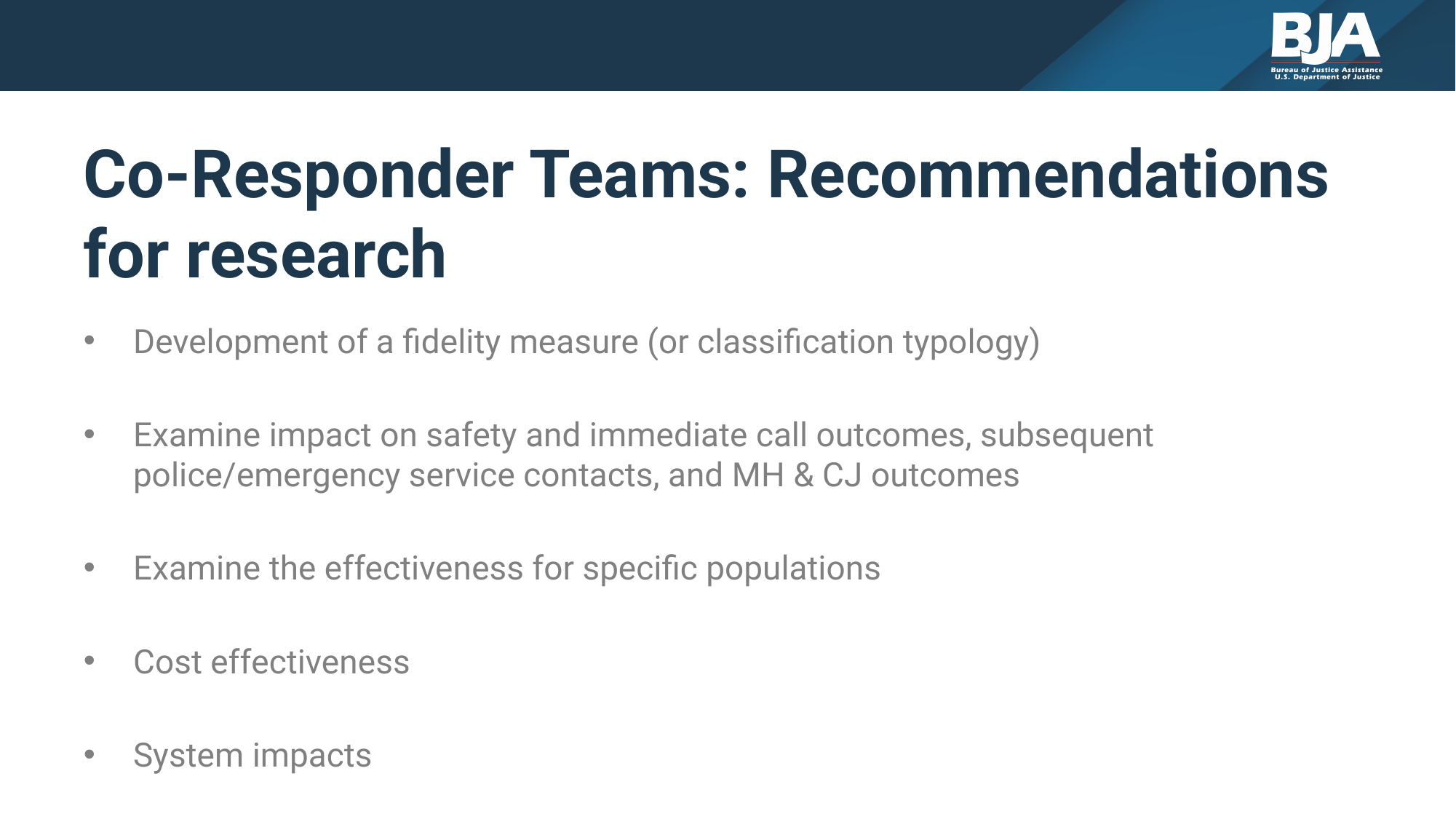

# Co-Responder Teams: Recommendations for research
Development of a fidelity measure (or classification typology)

Examine impact on safety and immediate call outcomes, subsequent police/emergency service contacts, and MH & CJ outcomes

Examine the effectiveness for specific populations

Cost effectiveness

System impacts